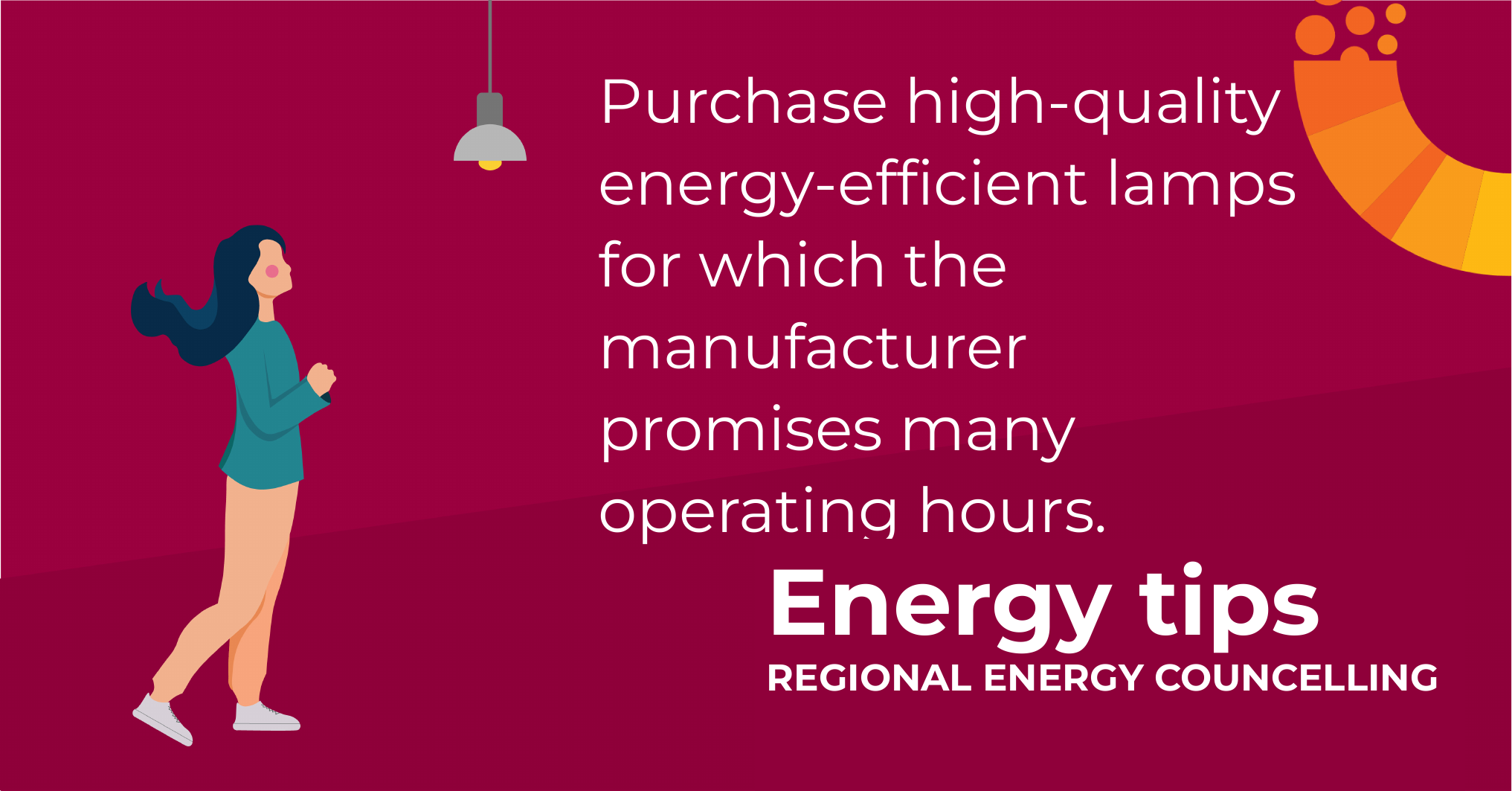

Purchase high-quality energy-efficient lamps for which the manufacturer promises many operating hours.
Energy tips
REGIONAL ENERGY COUNCELLING